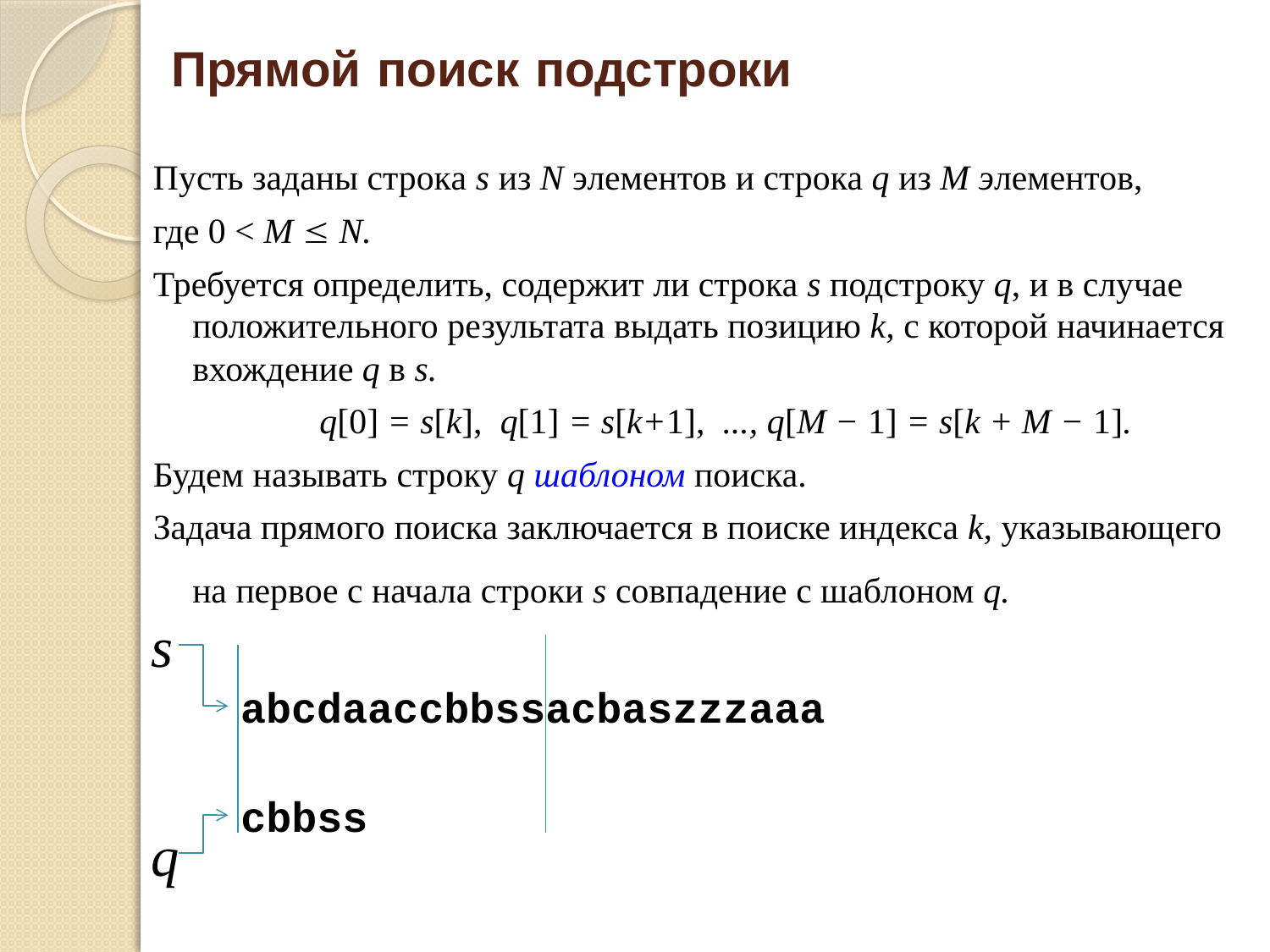

# Прямой поиск подстроки
Пусть заданы строка s из N элементов и строка q из М элементов,
где 0 < М ≤ N.
Требуется определить, содержит ли строка s подстроку q, и в случае положительного результата выдать позицию k, с которой начинается вхождение q в s.
		q[0] = s[k],  q[1] = s[k+1],  ..., q[M − 1] = s[k + M − 1].
Будем называть строку q шаблоном поиска.
Задача прямого поиска заключается в поиске индекса k, указывающего на первое с начала строки s совпадение с шаблоном q.
s
abcdaaccbbssacbaszzzaaa
cbbss
q